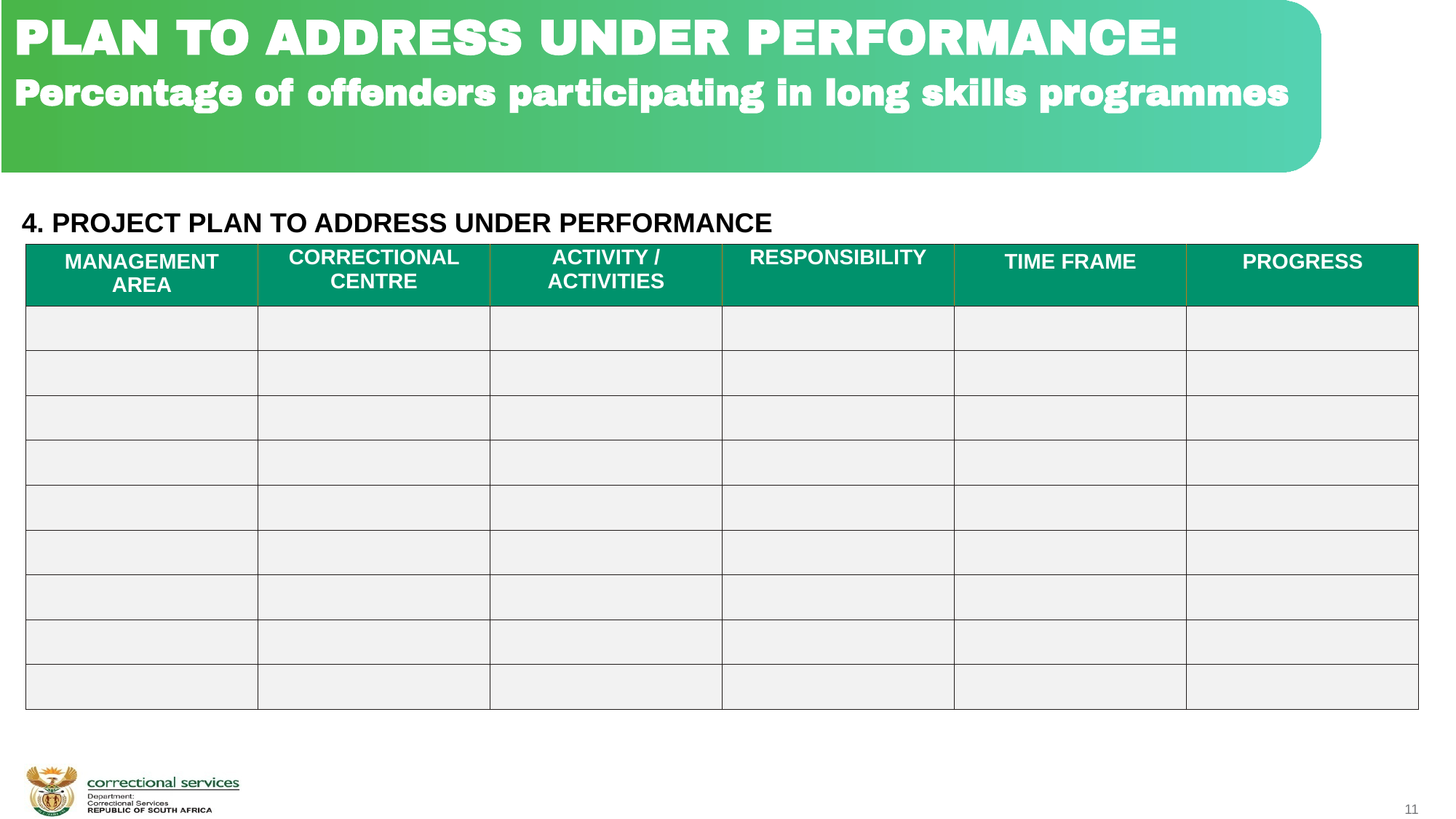

PLAN TO ADDRESS UNDER PERFORMANCE:
Percentage of offenders participating in long skills programmes
     4. PROJECT PLAN TO ADDRESS UNDER PERFORMANCE
| MANAGEMENT AREA | CORRECTIONAL CENTRE | ACTIVITY / ACTIVITIES | RESPONSIBILITY | TIME FRAME | PROGRESS |
| --- | --- | --- | --- | --- | --- |
|  |  |  |  |  |  |
|  |  |  |  |  |  |
|  |  |  |  |  |  |
|  |  |  |  |  |  |
|  |  |  |  |  |  |
|  |  |  |  |  |  |
|  |  |  |  |  |  |
|  |  |  |  |  |  |
|  |  |  |  |  |  |